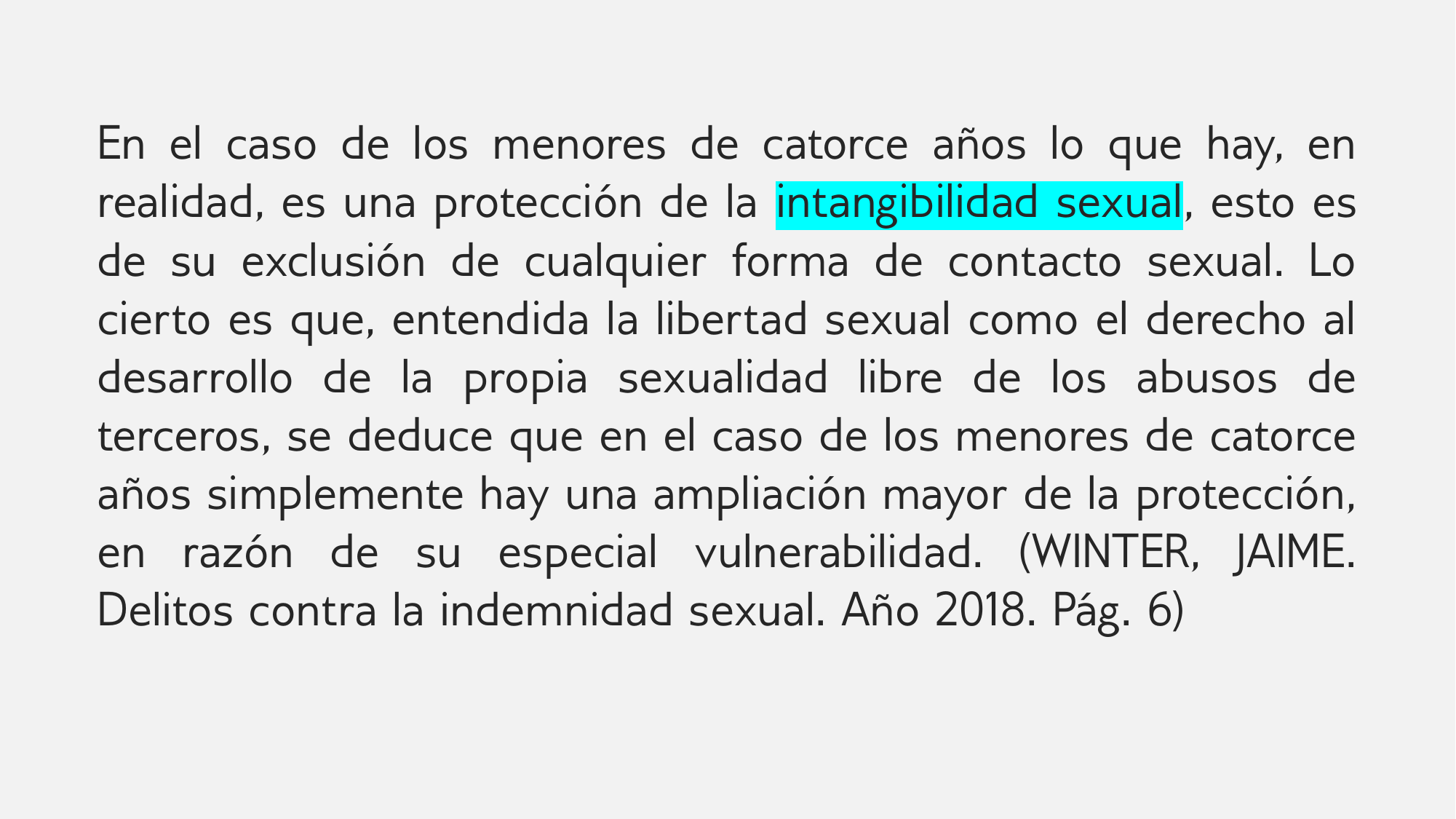

En el caso de los menores de catorce años lo que hay, en realidad, es una protección de la intangibilidad sexual, esto es de su exclusión de cualquier forma de contacto sexual. Lo cierto es que, entendida la libertad sexual como el derecho al desarrollo de la propia sexualidad libre de los abusos de terceros, se deduce que en el caso de los menores de catorce años simplemente hay una ampliación mayor de la protección, en razón de su especial vulnerabilidad. (WINTER, JAIME. Delitos contra la indemnidad sexual. Año 2018. Pág. 6)